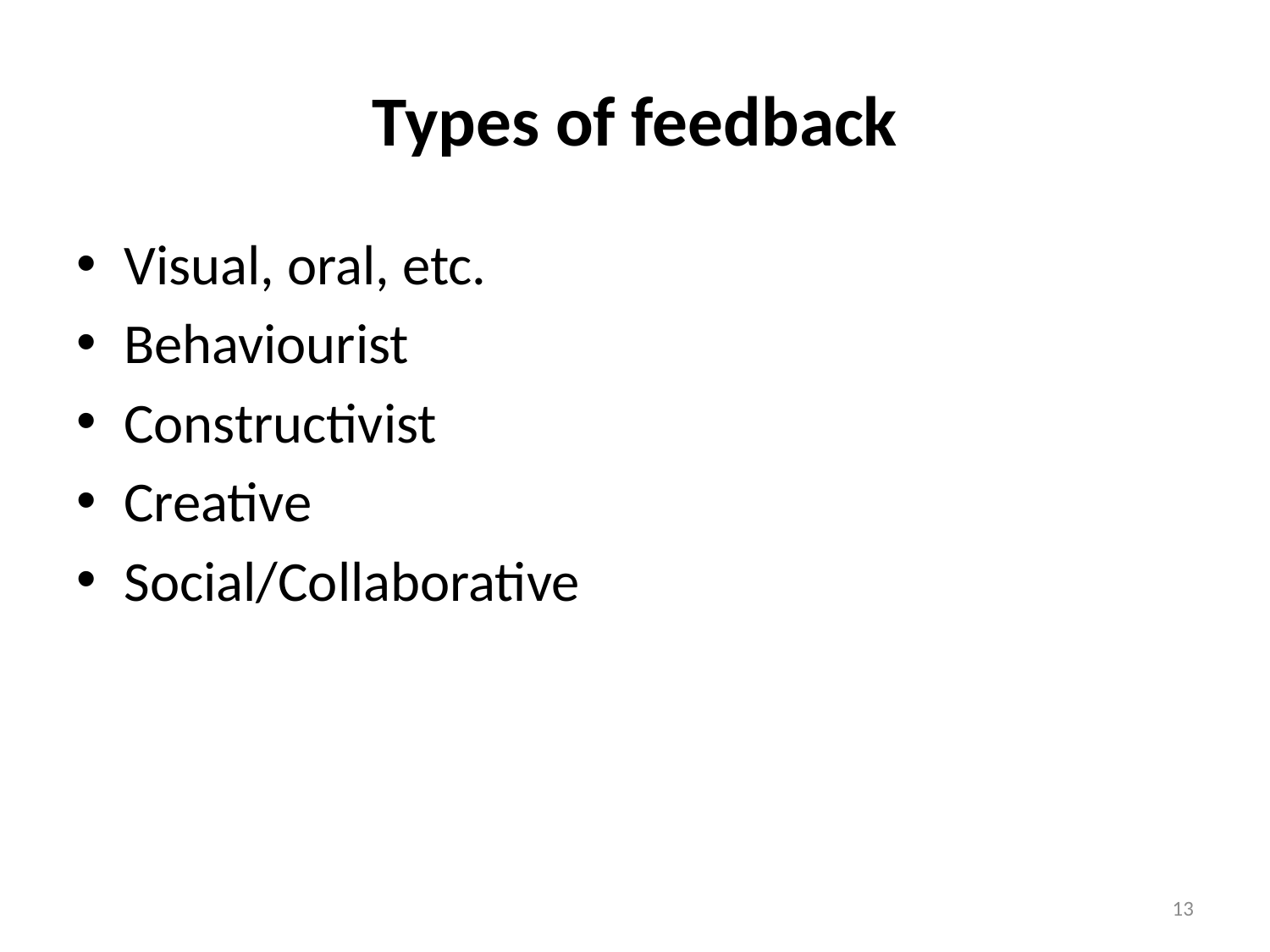

# Types of feedback
Visual, oral, etc.
Behaviourist
Constructivist
Creative
Social/Collaborative

13